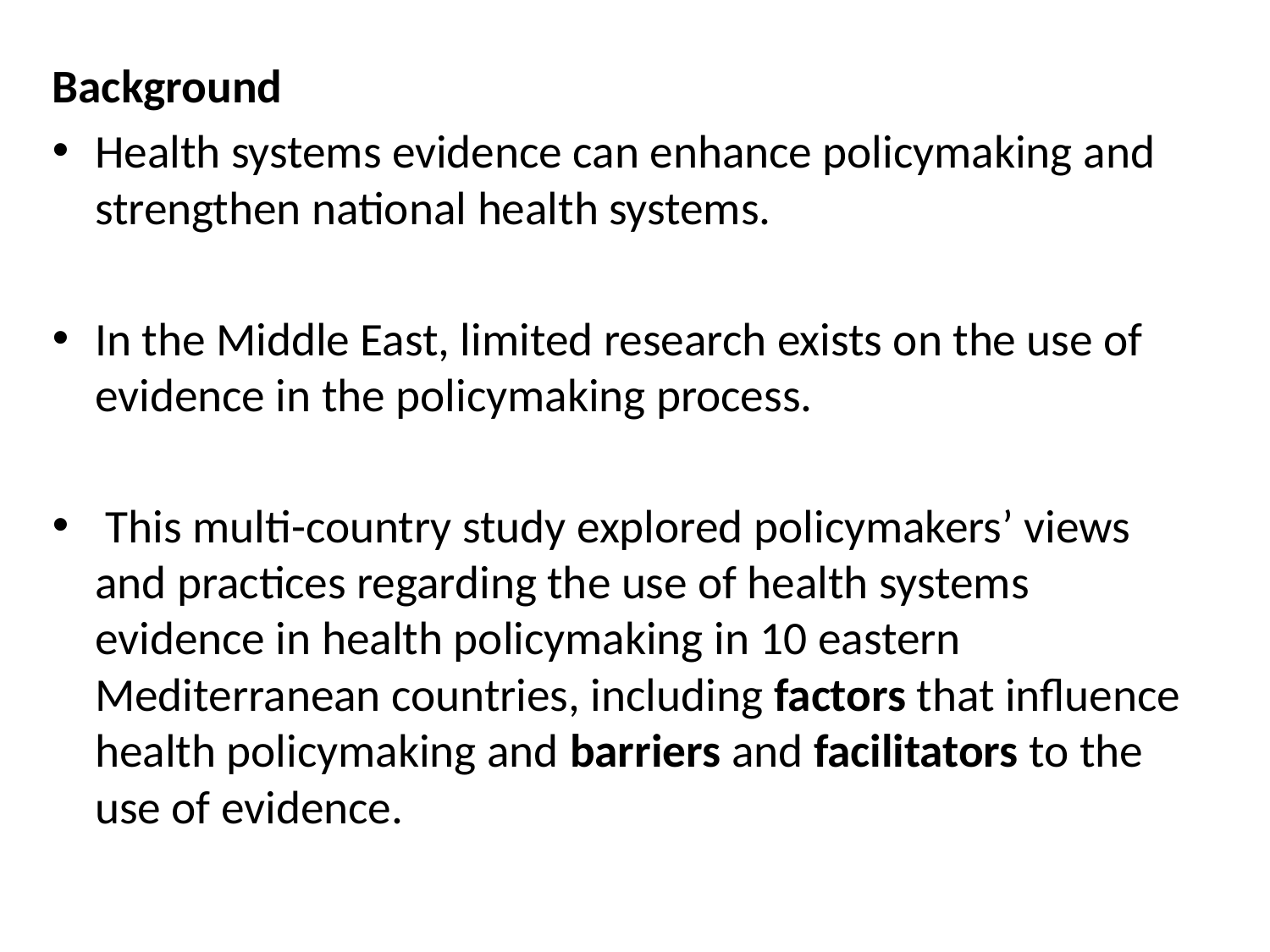

Background
Health systems evidence can enhance policymaking and strengthen national health systems.

In the Middle East, limited research exists on the use of evidence in the policymaking process.

 This multi-country study explored policymakers’ views and practices regarding the use of health systems evidence in health policymaking in 10 eastern Mediterranean countries, including factors that influence health policymaking and barriers and facilitators to the use of evidence.